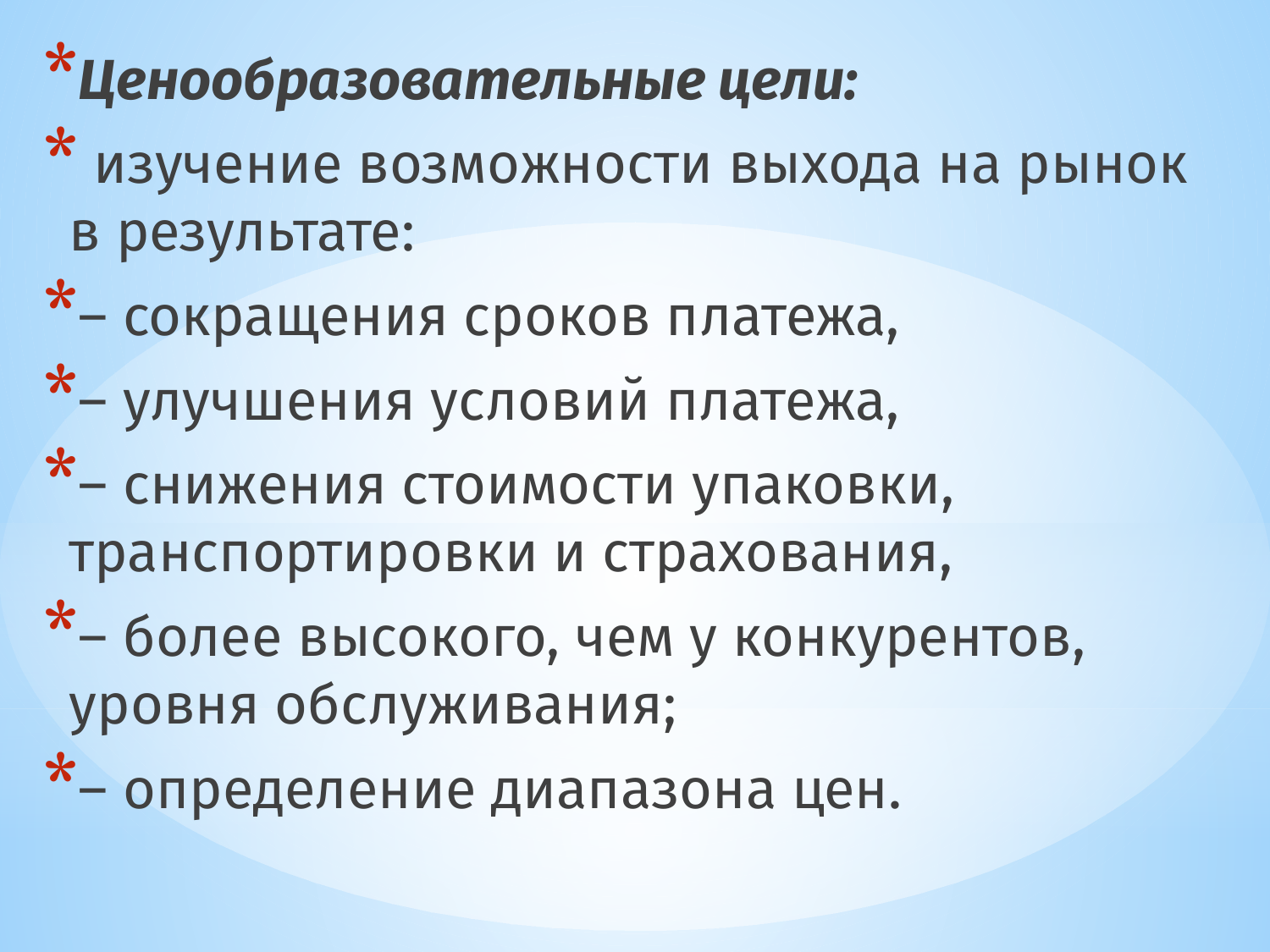

Ценообразовательные цели:
 изучение возможности выхода на рынок в результате:
– сокращения сроков платежа,
– улучшения условий платежа,
– снижения стоимости упаковки, транспортировки и страхования,
– более высокого, чем у конкурентов, уровня обслуживания;
– определение диапазона цен.
#